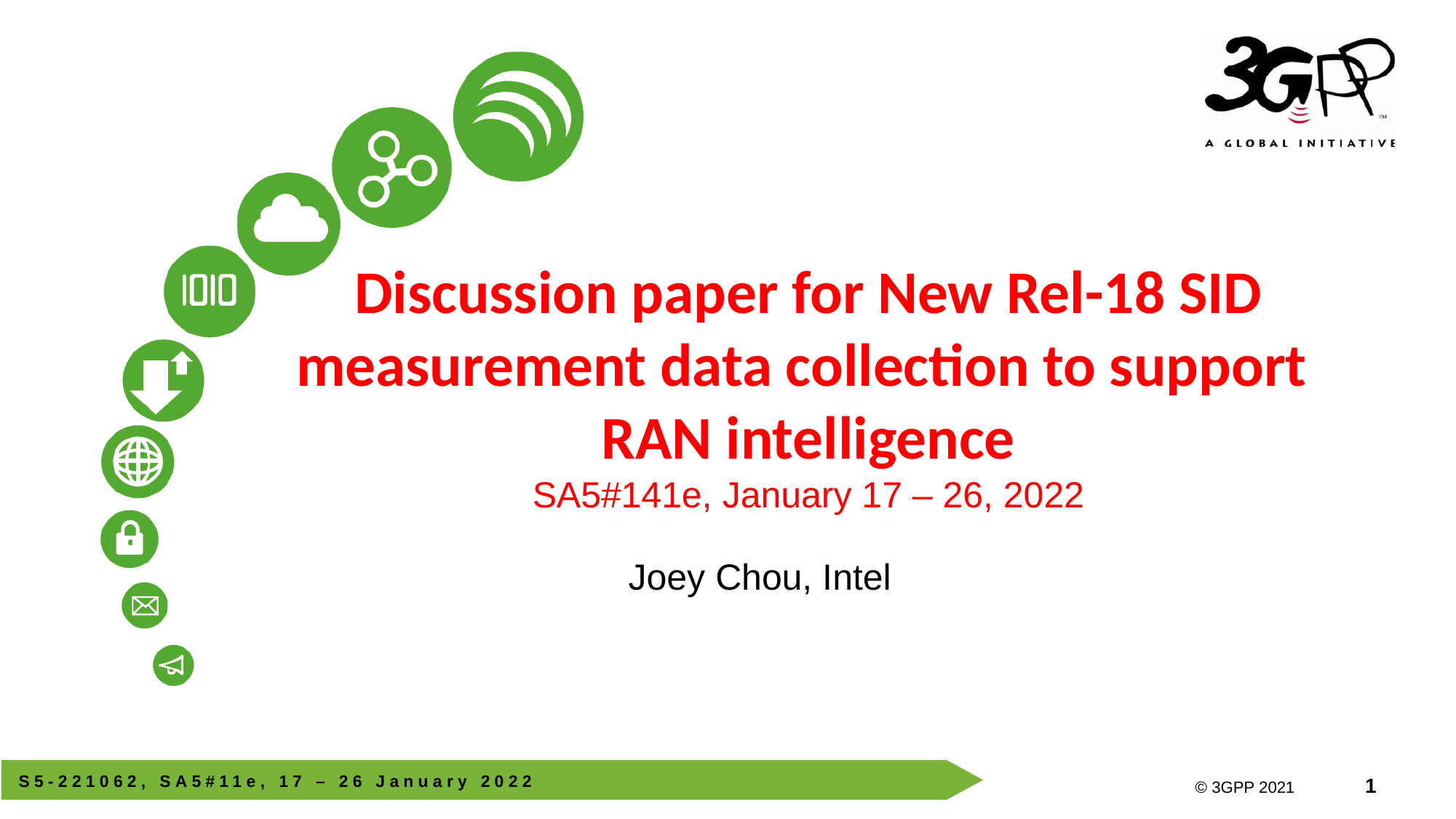

# Discussion paper for New Rel-18 SID measurement data collection to support  RAN intelligence SA5#141e, January 17 – 26, 2022
Joey Chou, Intel